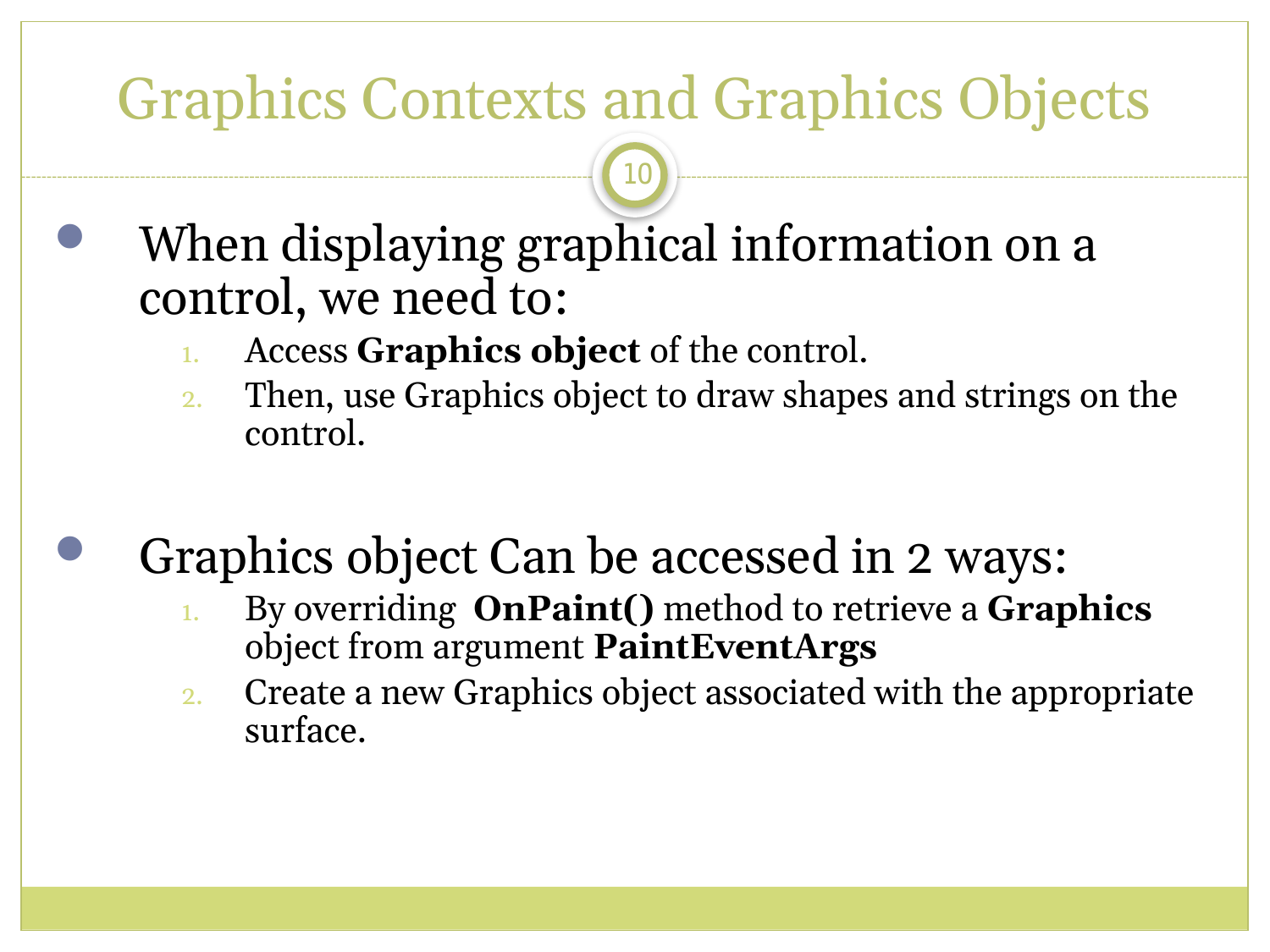

# Graphics Contexts and Graphics Objects
10
When displaying graphical information on a control, we need to:
Access Graphics object of the control.
Then, use Graphics object to draw shapes and strings on the control.

Graphics object Can be accessed in 2 ways:
By overriding  OnPaint() method to retrieve a Graphics object from argument PaintEventArgs
Create a new Graphics object associated with the appropriate surface.